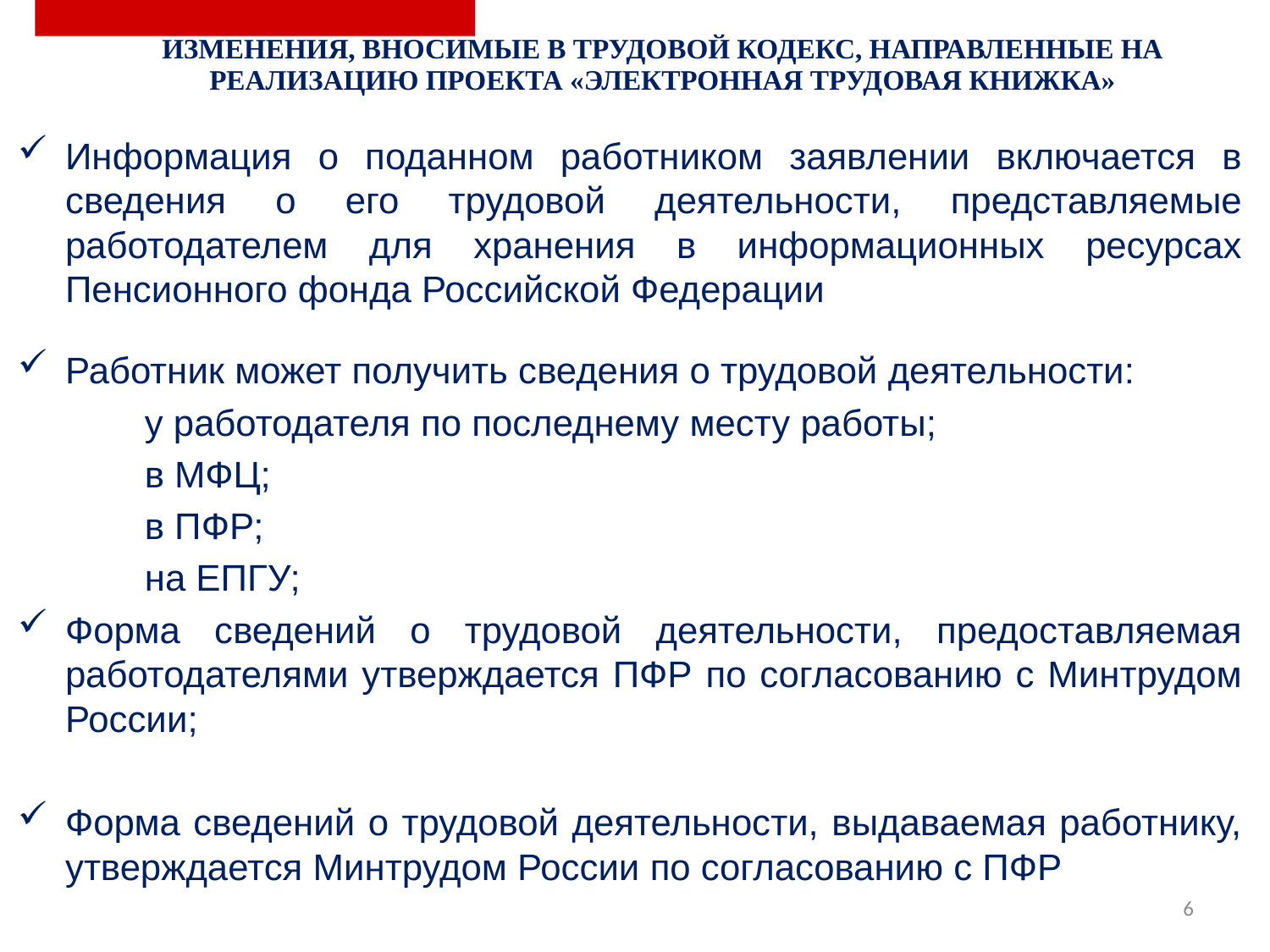

| ИЗМЕНЕНИЯ, ВНОСИМЫЕ В ТРУДОВОЙ КОДЕКС, НАПРАВЛЕННЫЕ НА РЕАЛИЗАЦИЮ ПРОЕКТА «ЭЛЕКТРОННАЯ ТРУДОВАЯ КНИЖКА» |
| --- |
Информация о поданном работником заявлении включается в сведения о его трудовой деятельности, представляемые работодателем для хранения в информационных ресурсах Пенсионного фонда Российской Федерации

Работник может получить сведения о трудовой деятельности:
	у работодателя по последнему месту работы;
	в МФЦ;
	в ПФР;
	на ЕПГУ;
Форма сведений о трудовой деятельности, предоставляемая работодателями утверждается ПФР по согласованию с Минтрудом России;

Форма сведений о трудовой деятельности, выдаваемая работнику, утверждается Минтрудом России по согласованию с ПФР

6